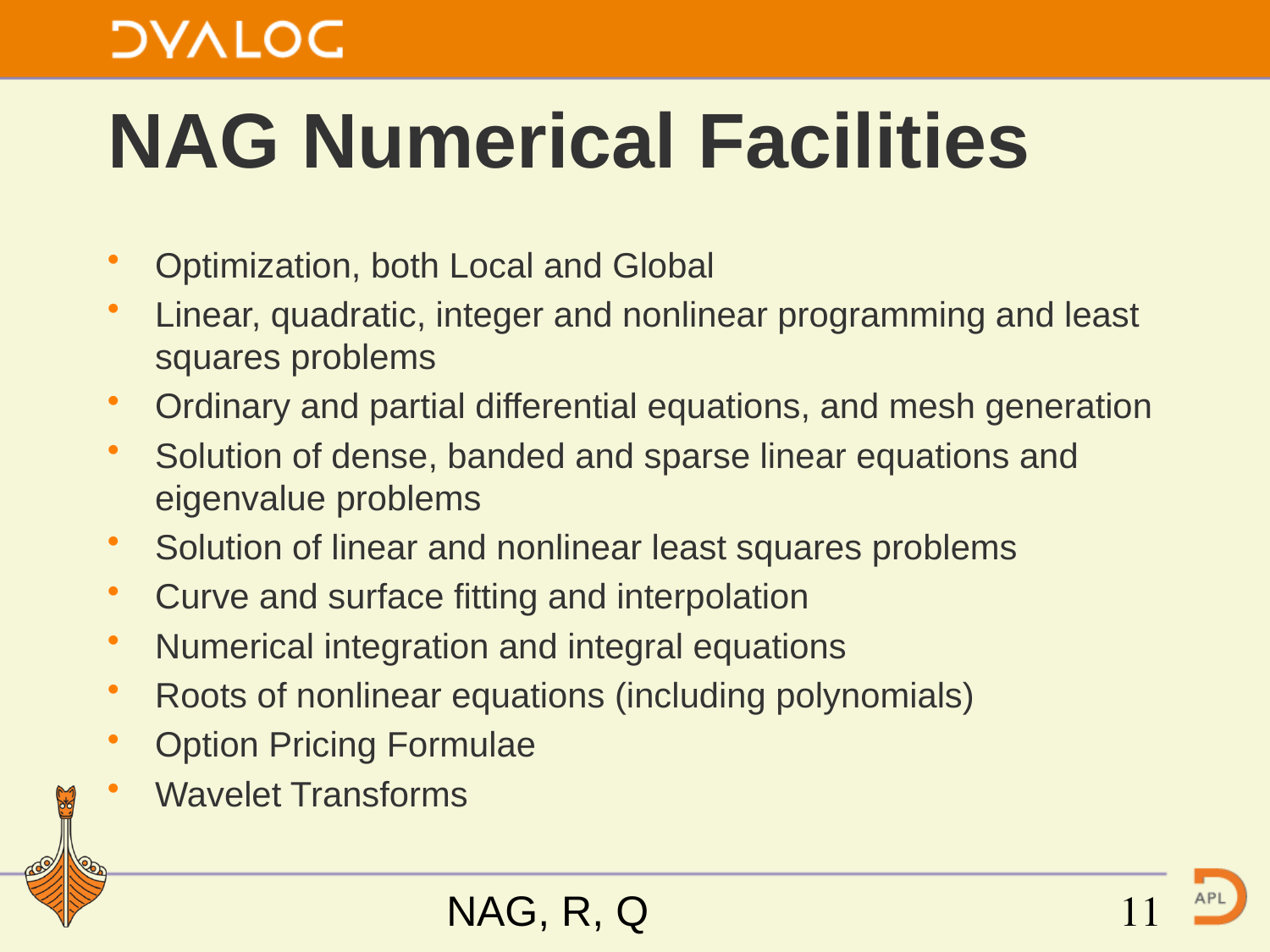

# NAG Numerical Facilities
Optimization, both Local and Global
Linear, quadratic, integer and nonlinear programming and least squares problems
Ordinary and partial differential equations, and mesh generation
Solution of dense, banded and sparse linear equations and eigenvalue problems
Solution of linear and nonlinear least squares problems
Curve and surface fitting and interpolation
Numerical integration and integral equations
Roots of nonlinear equations (including polynomials)
Option Pricing Formulae
Wavelet Transforms
NAG, R, Q
11